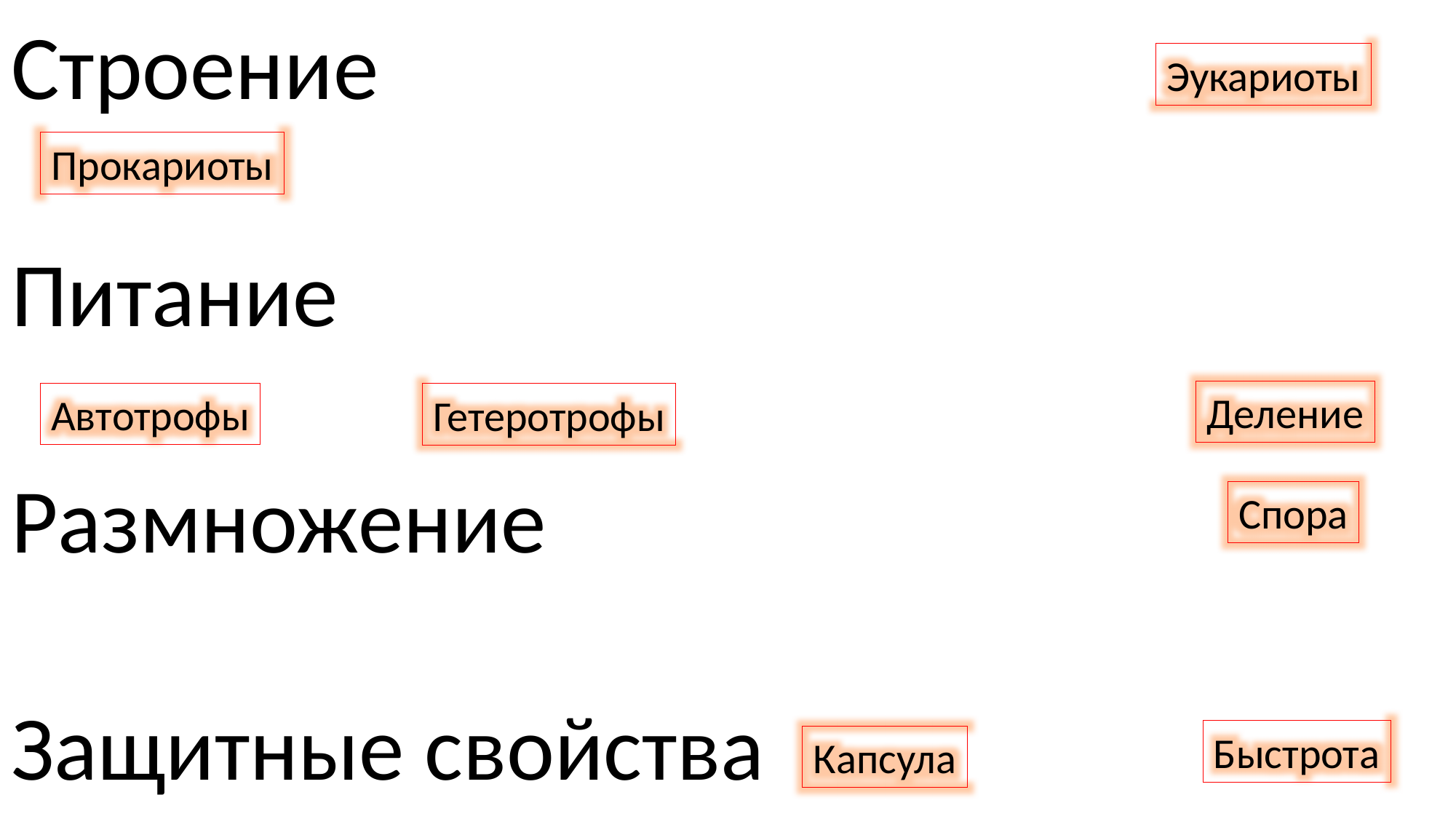

Строение

Питание

Размножение

Защитные свойства
Эукариоты
Прокариоты
Деление
Автотрофы
Гетеротрофы
Спора
Быстрота
Капсула